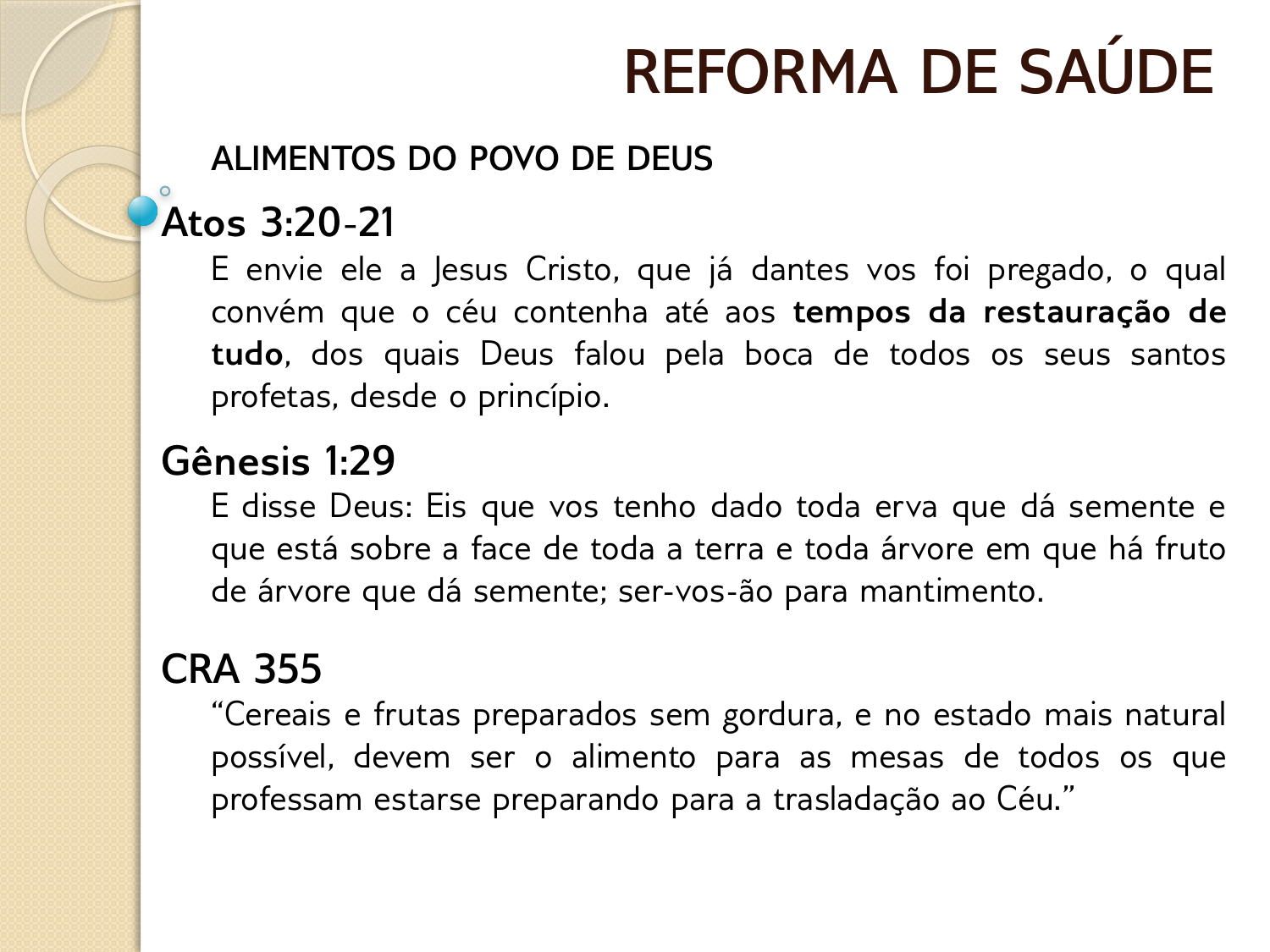

REFORMA DE SAÚDE
ALIMENTOS DO POVO DE DEUS
Atos 3:20-21
E envie ele a Jesus Cristo, que já dantes vos foi pregado, o qual convém que o céu contenha até aos tempos da restauração de tudo, dos quais Deus falou pela boca de todos os seus santos profetas, desde o princípio.
Gênesis 1:29
E disse Deus: Eis que vos tenho dado toda erva que dá semente e que está sobre a face de toda a terra e toda árvore em que há fruto de árvore que dá semente; ser-vos-ão para mantimento.

CRA 355
“Cereais e frutas preparados sem gordura, e no estado mais natural possível, devem ser o alimento para as mesas de todos os que professam estarse preparando para a trasladação ao Céu.”